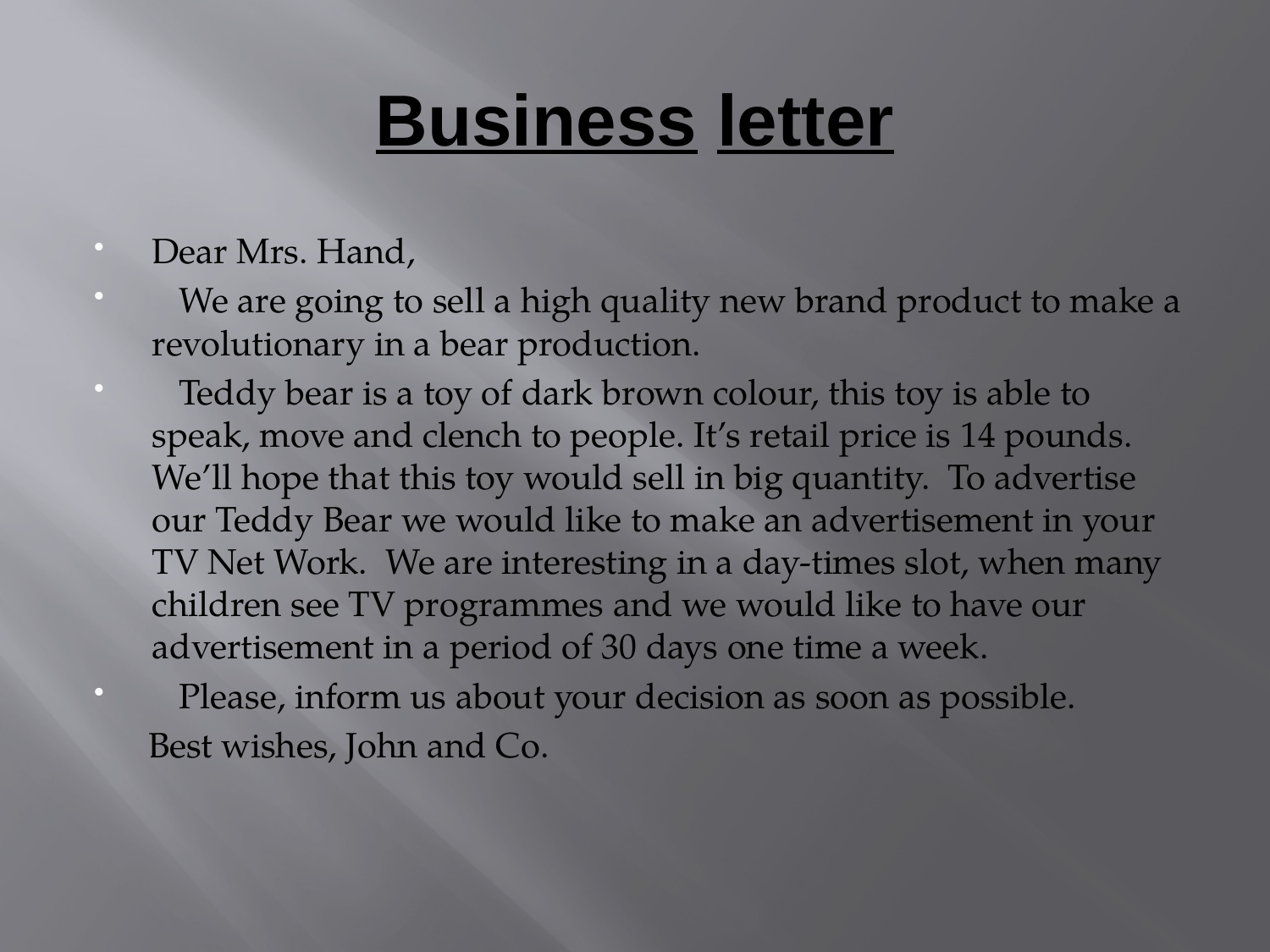

# Business letter
Dear Mrs. Hand,
   We are going to sell a high quality new brand product to make a revolutionary in a bear production.
   Teddy bear is a toy of dark brown colour, this toy is able to speak, move and clench to people. It’s retail price is 14 pounds. We’ll hope that this toy would sell in big quantity.  To advertise our Teddy Bear we would like to make an advertisement in your TV Net Work.  We are interesting in a day-times slot, when many children see TV programmes and we would like to have our advertisement in a period of 30 days one time a week.
   Please, inform us about your decision as soon as possible.
      Best wishes, John and Co.